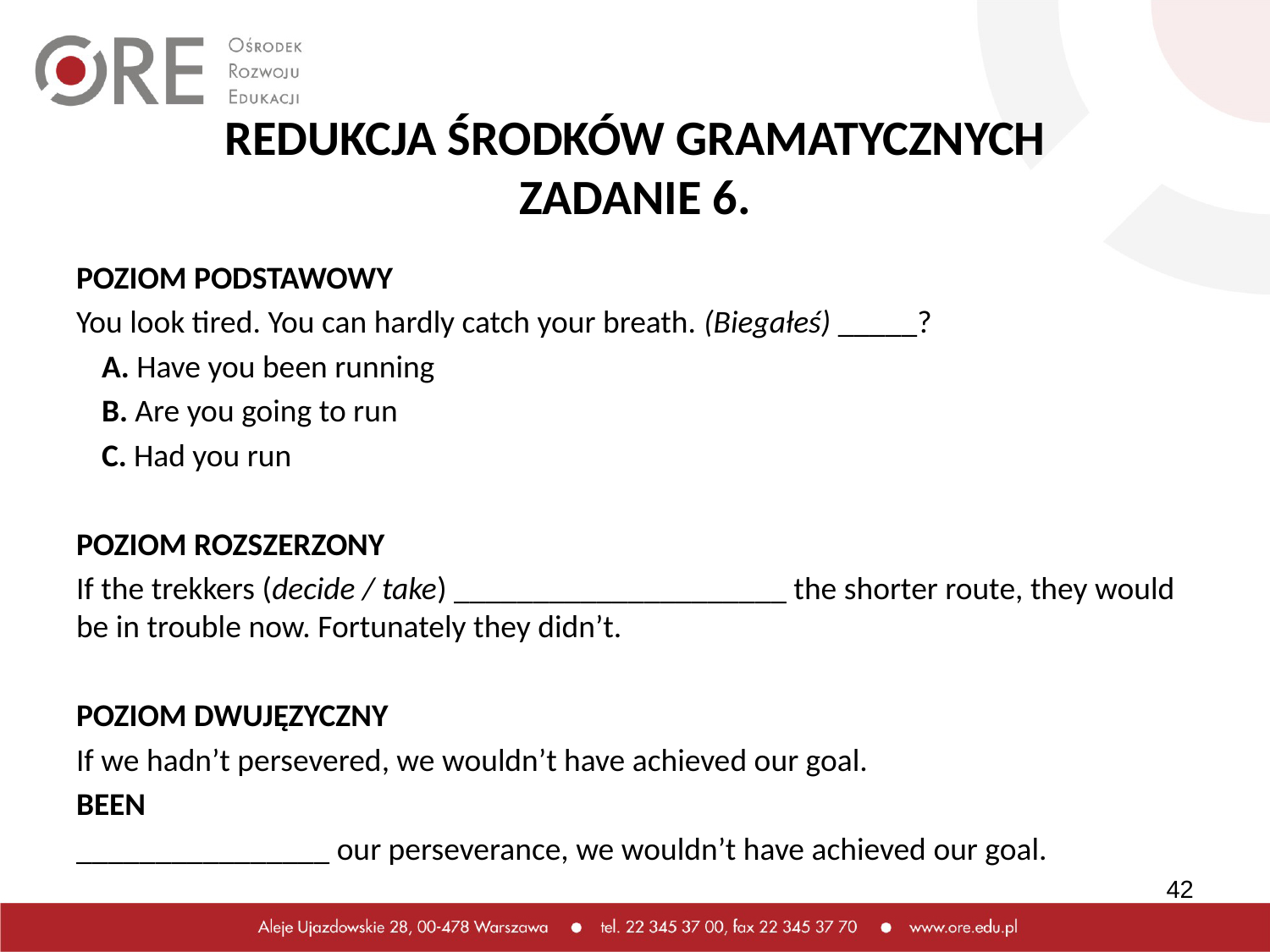

# REDUKCJA ŚRODKÓW GRAMATYCZNYCH ZADANIE 6.

POZIOM PODSTAWOWY
You look tired. You can hardly catch your breath. (Biegałeś) _____?
A. Have you been running
B. Are you going to run
C. Had you run

POZIOM ROZSZERZONY
If the trekkers (decide / take) _____________________ the shorter route, they would be in trouble now. Fortunately they didn’t.

POZIOM DWUJĘZYCZNY
If we hadn’t persevered, we wouldn’t have achieved our goal.
BEEN
________________ our perseverance, we wouldn’t have achieved our goal.

42